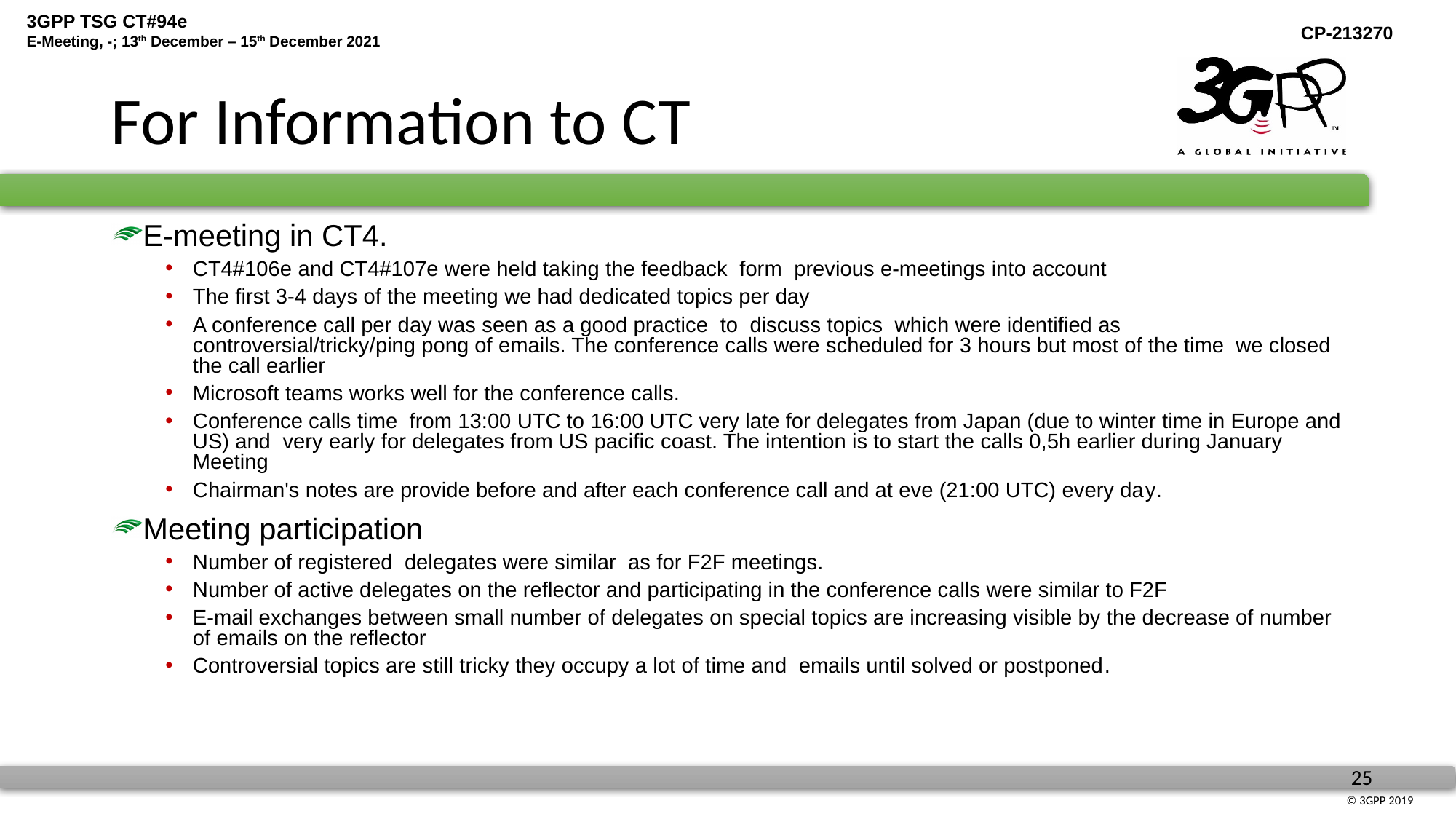

# For Information to CT
E-meeting in CT4.
CT4#106e and CT4#107e were held taking the feedback  form  previous e-meetings into account
The first 3-4 days of the meeting we had dedicated topics per day
A conference call per day was seen as a good practice  to  discuss topics  which were identified as controversial/tricky/ping pong of emails. The conference calls were scheduled for 3 hours but most of the time  we closed  the call earlier
Microsoft teams works well for the conference calls.
Conference calls time  from 13:00 UTC to 16:00 UTC very late for delegates from Japan (due to winter time in Europe and US) and  very early for delegates from US pacific coast. The intention is to start the calls 0,5h earlier during January Meeting
Chairman's notes are provide before and after each conference call and at eve (21:00 UTC) every day.
Meeting participation
Number of registered  delegates were similar  as for F2F meetings.
Number of active delegates on the reflector and participating in the conference calls were similar to F2F
E-mail exchanges between small number of delegates on special topics are increasing visible by the decrease of number of emails on the reflector
Controversial topics are still tricky they occupy a lot of time and  emails until solved or postponed.